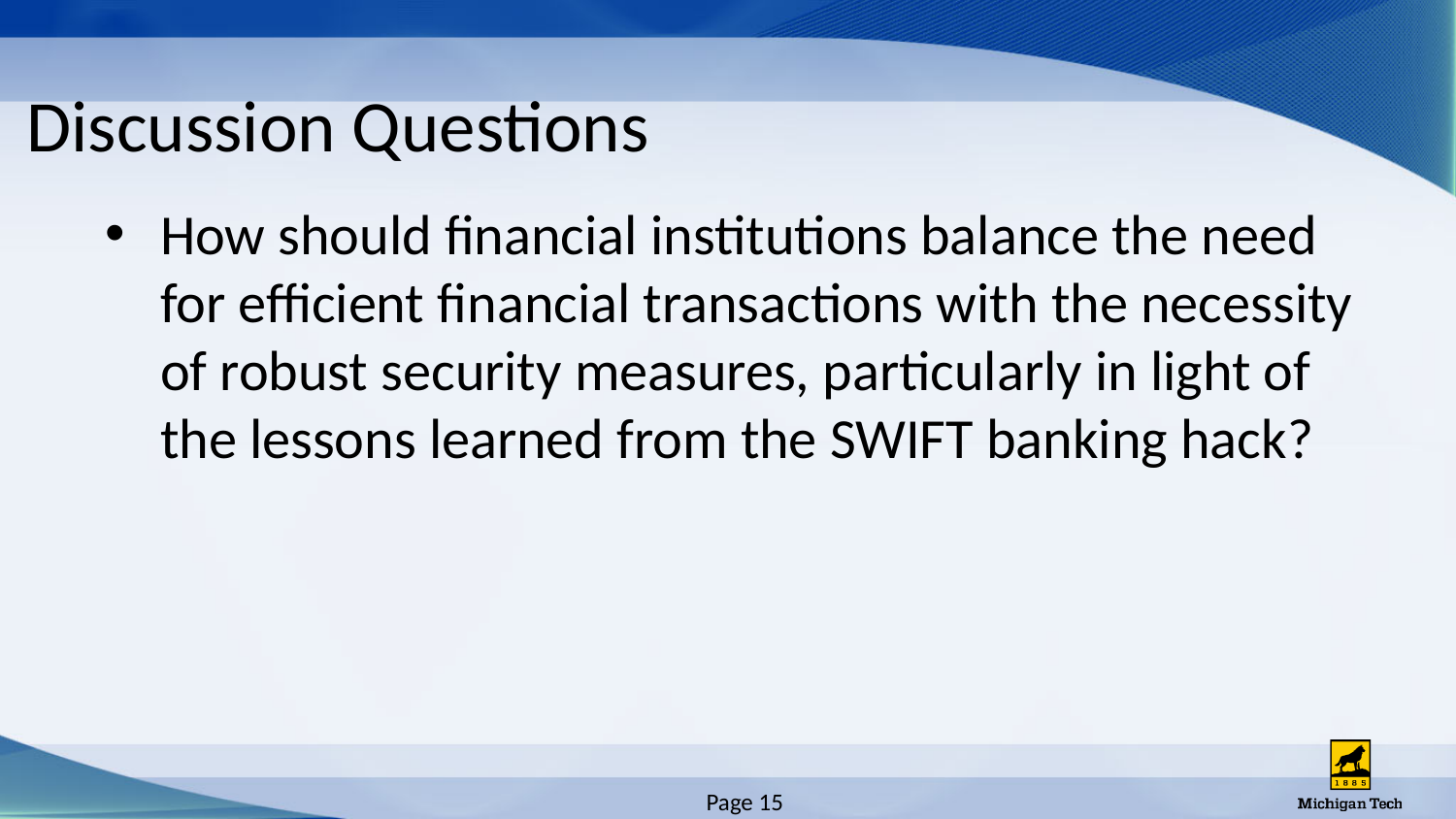

# Discussion Questions
How should financial institutions balance the need for efficient financial transactions with the necessity of robust security measures, particularly in light of the lessons learned from the SWIFT banking hack?